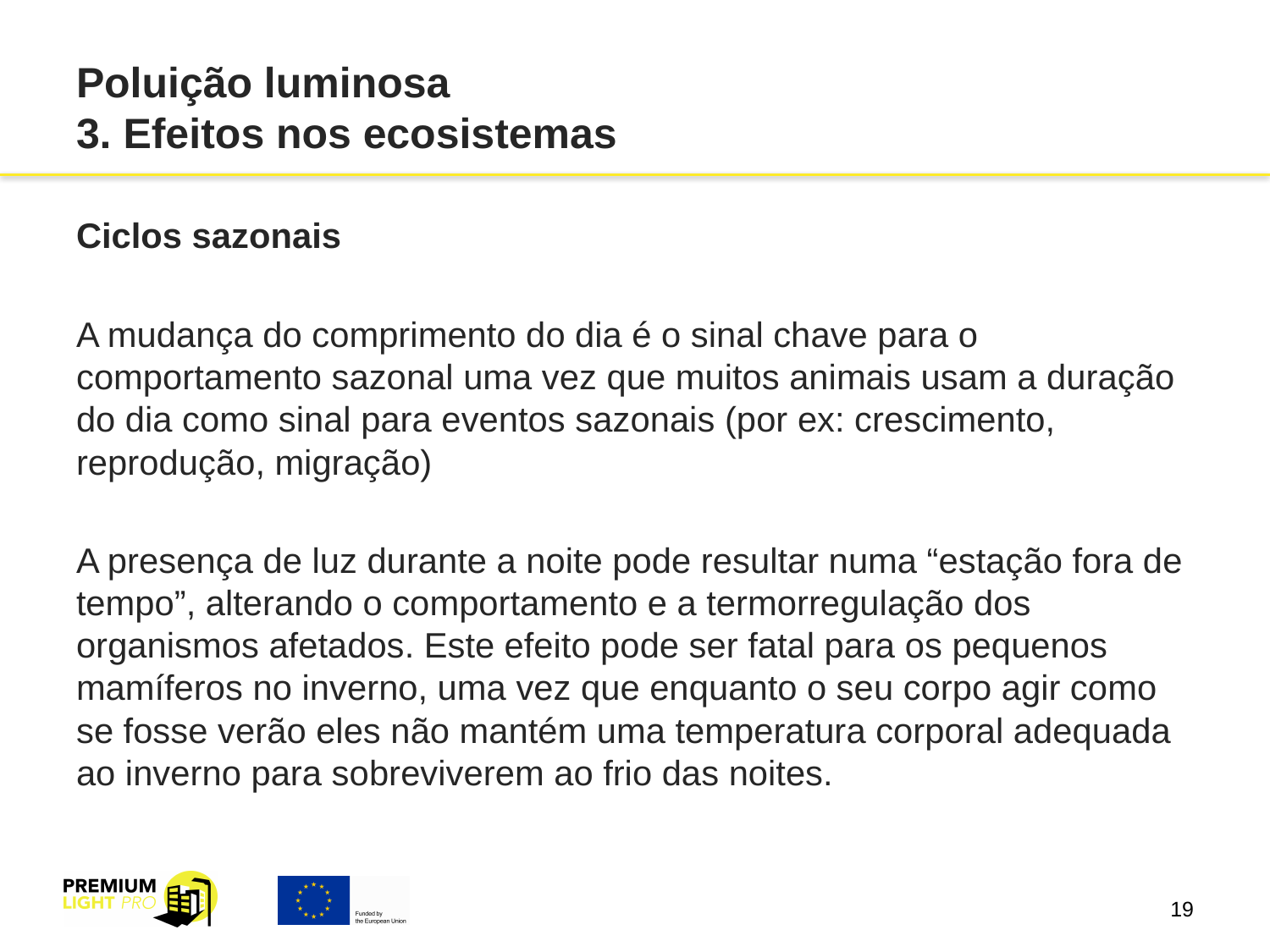

# Poluição luminosa 3. Efeitos nos ecosistemas
Ciclos sazonais

A mudança do comprimento do dia é o sinal chave para o comportamento sazonal uma vez que muitos animais usam a duração do dia como sinal para eventos sazonais (por ex: crescimento, reprodução, migração)

A presença de luz durante a noite pode resultar numa “estação fora de tempo”, alterando o comportamento e a termorregulação dos organismos afetados. Este efeito pode ser fatal para os pequenos mamíferos no inverno, uma vez que enquanto o seu corpo agir como se fosse verão eles não mantém uma temperatura corporal adequada ao inverno para sobreviverem ao frio das noites.